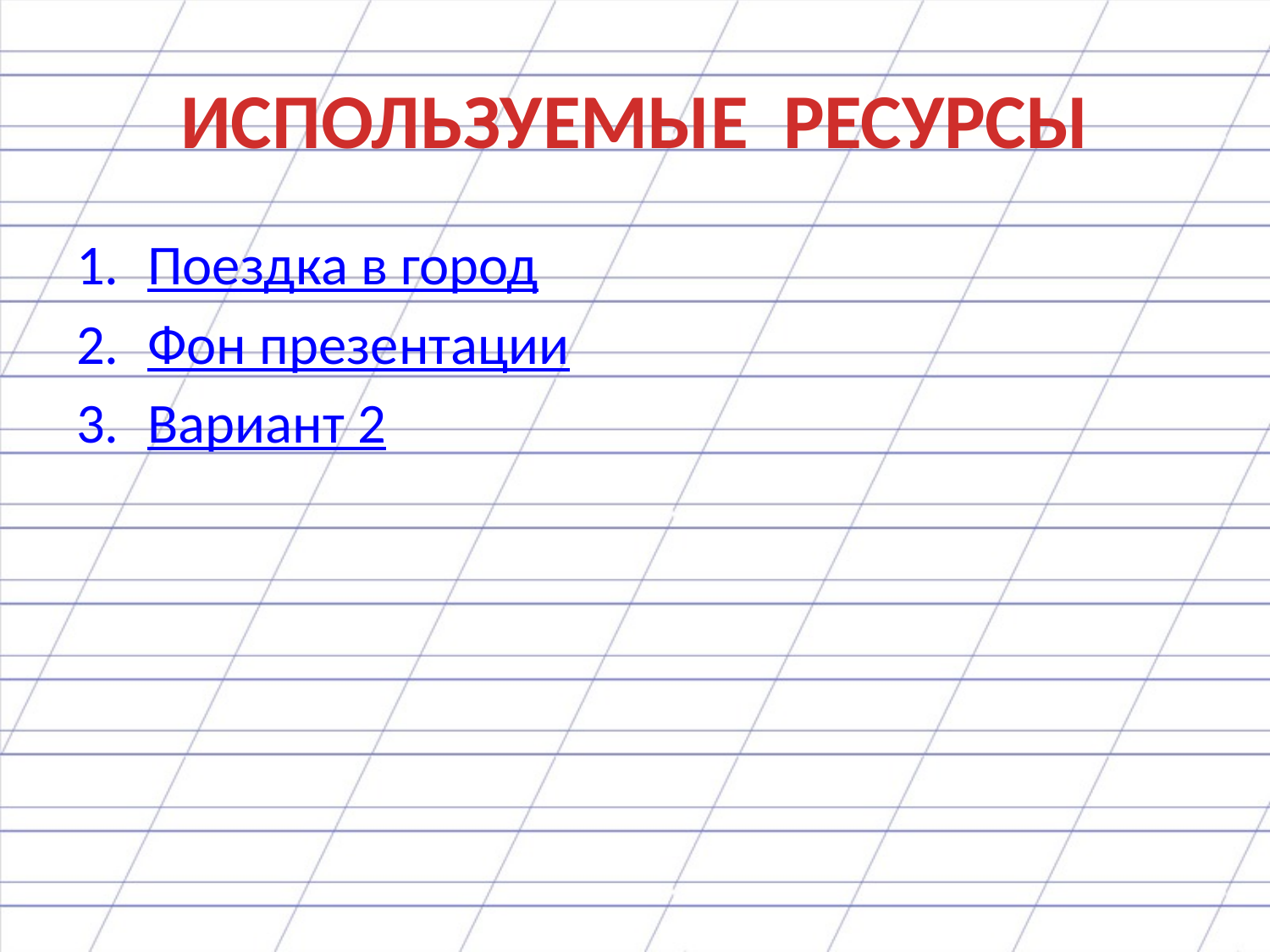

# ИСПОЛЬЗУЕМЫЕ  РЕСУРСЫ
Поездка в город
Фон презентации
Вариант 2